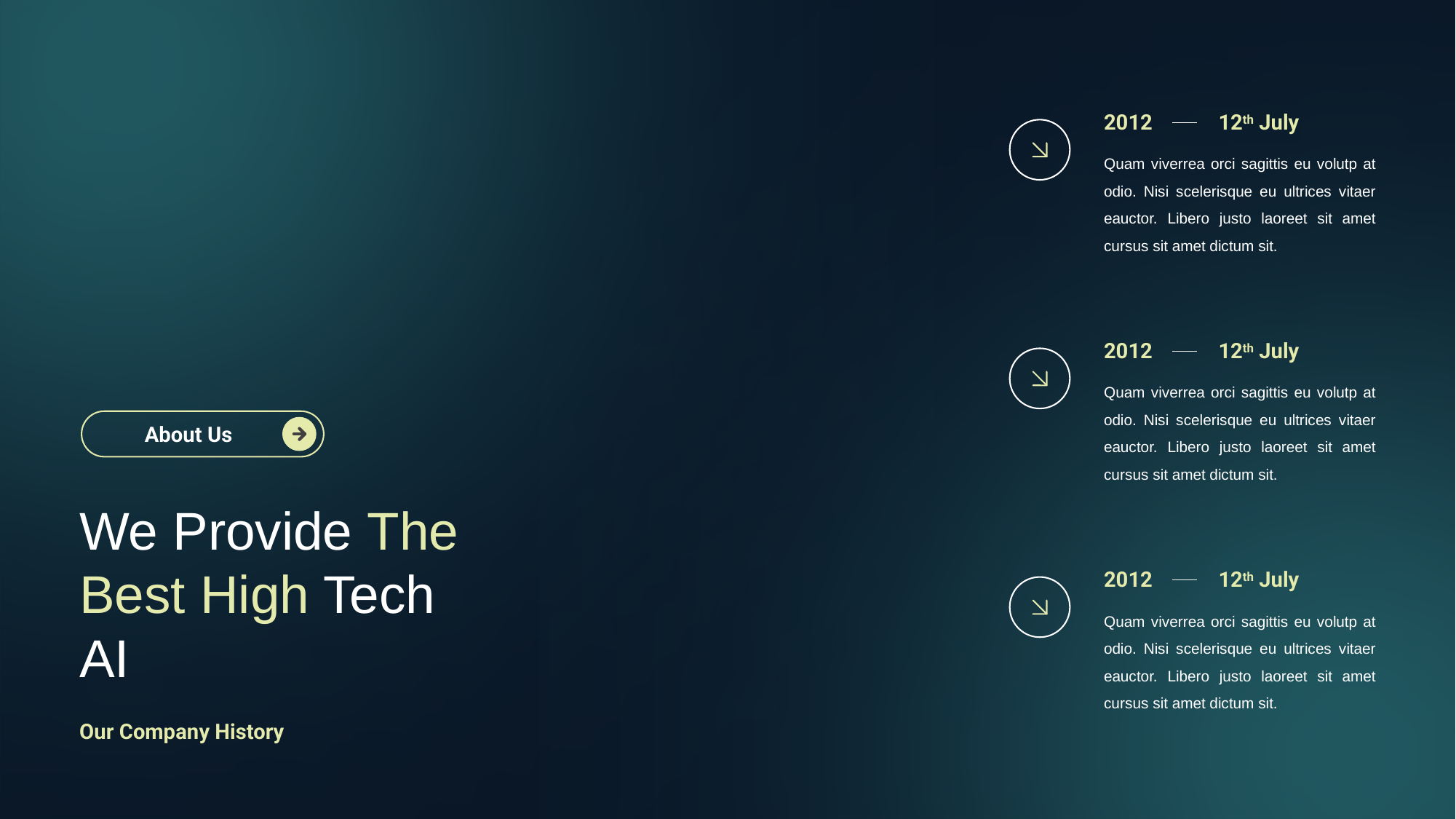

2012
12th July

Quam viverrea orci sagittis eu volutp at odio. Nisi scelerisque eu ultrices vitaer eauctor. Libero justo laoreet sit amet cursus sit amet dictum sit.
2012
12th July

Quam viverrea orci sagittis eu volutp at odio. Nisi scelerisque eu ultrices vitaer eauctor. Libero justo laoreet sit amet cursus sit amet dictum sit.

About Us

We Provide The Best High Tech AI
2012
12th July

Quam viverrea orci sagittis eu volutp at odio. Nisi scelerisque eu ultrices vitaer eauctor. Libero justo laoreet sit amet cursus sit amet dictum sit.
Our Company History